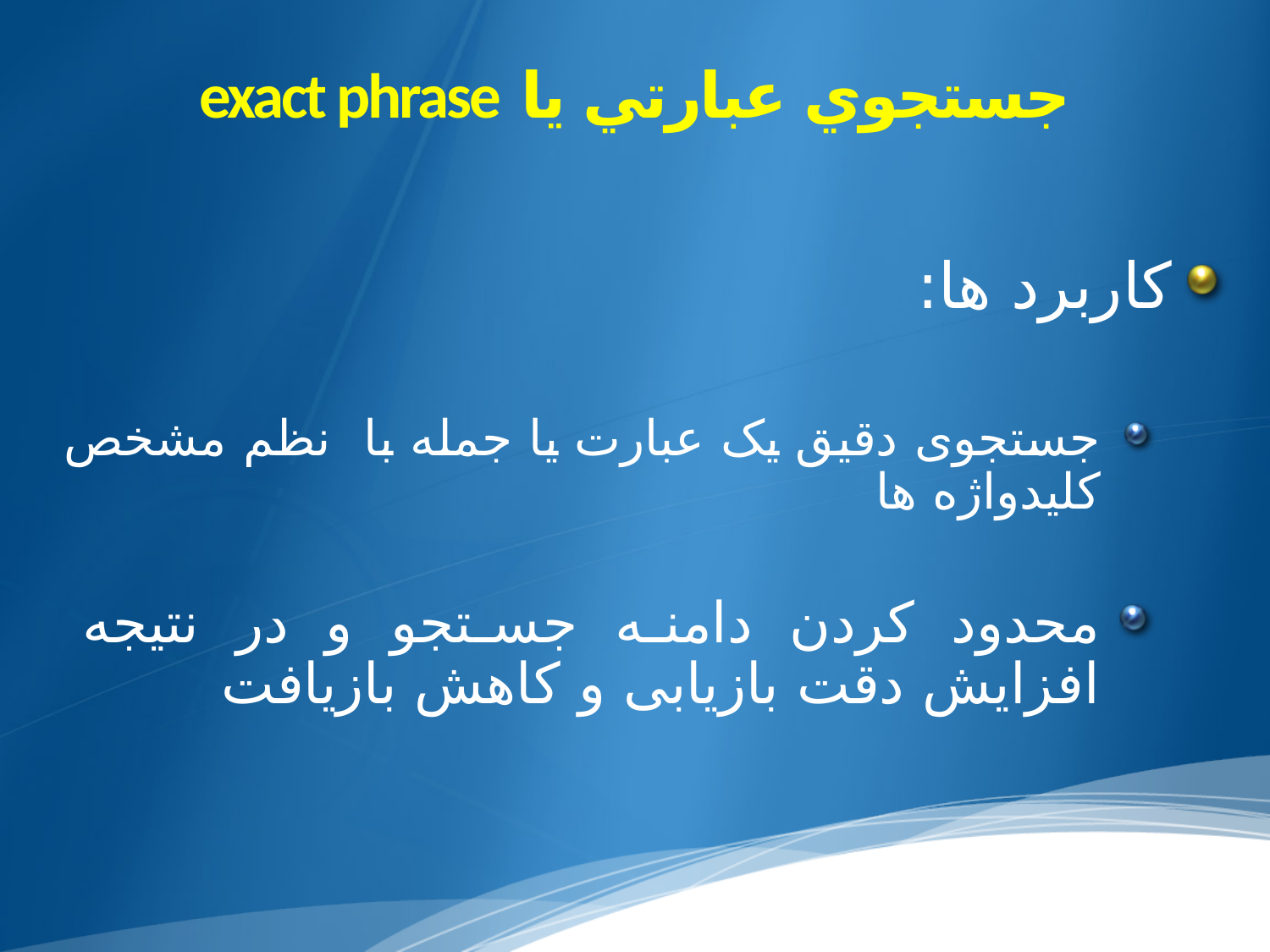

# جستجوي عبارتي یا exact phrase
کاربرد ها:

جستجوی دقیق يک عبارت يا جمله با  نظم مشخص کلیدواژه ها

محدود کردن دامنه جستجو و در نتیجه افزایش دقت بازیابی و کاهش بازیافت